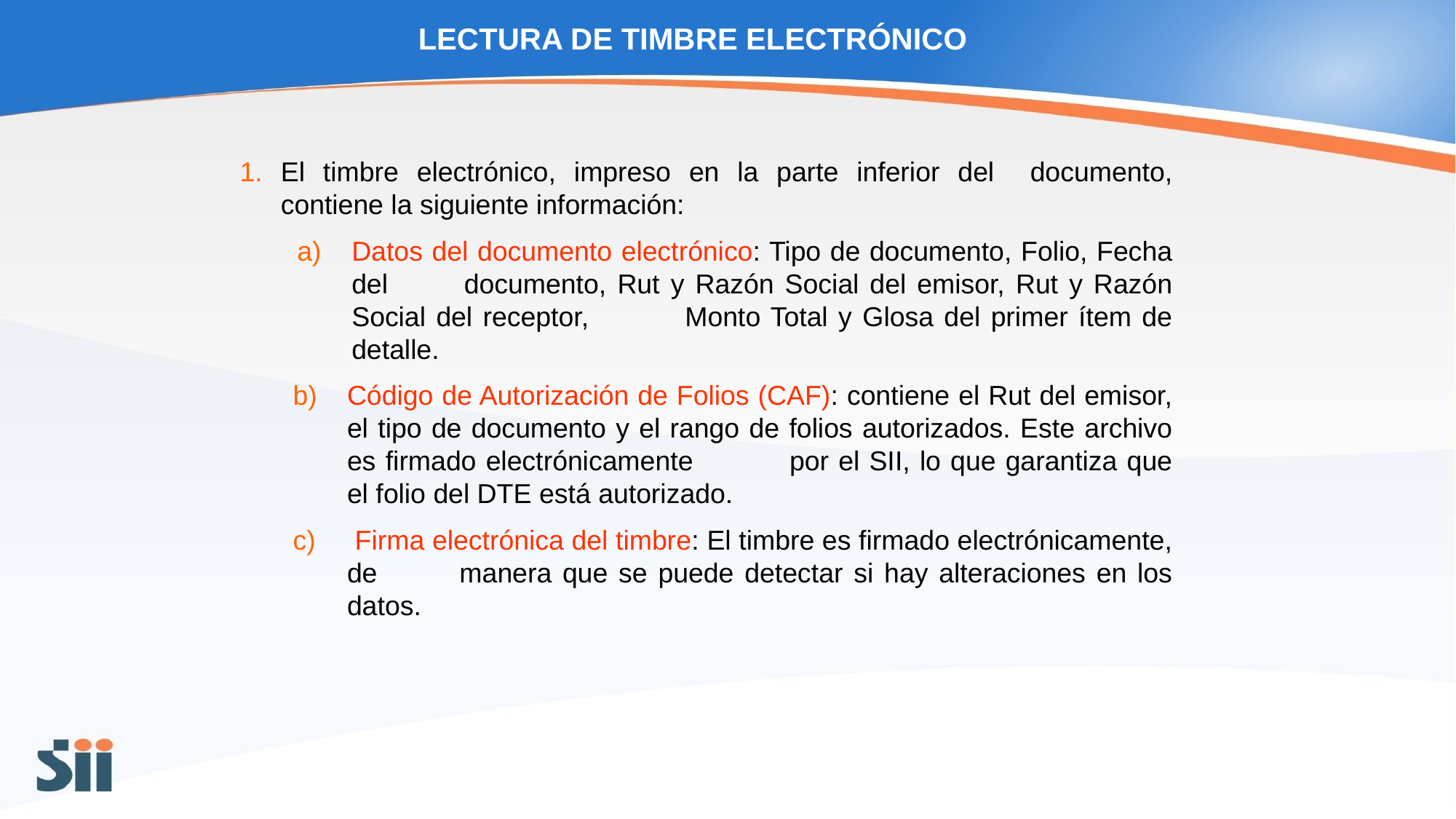

LECTURA DE TIMBRE ELECTRÓNICO
El timbre electrónico, impreso en la parte inferior del 	documento, contiene la siguiente información:
Datos del documento electrónico: Tipo de documento, Folio, Fecha del 	documento, Rut y Razón Social del emisor, Rut y Razón Social del receptor,	Monto Total y Glosa del primer ítem de detalle.
Código de Autorización de Folios (CAF): contiene el Rut del emisor, el tipo de documento y el rango de folios autorizados. Este archivo es firmado electrónicamente 	por el SII, lo que garantiza que el folio del DTE está autorizado.
 Firma electrónica del timbre: El timbre es firmado electrónicamente, de 	manera que se puede detectar si hay alteraciones en los datos.